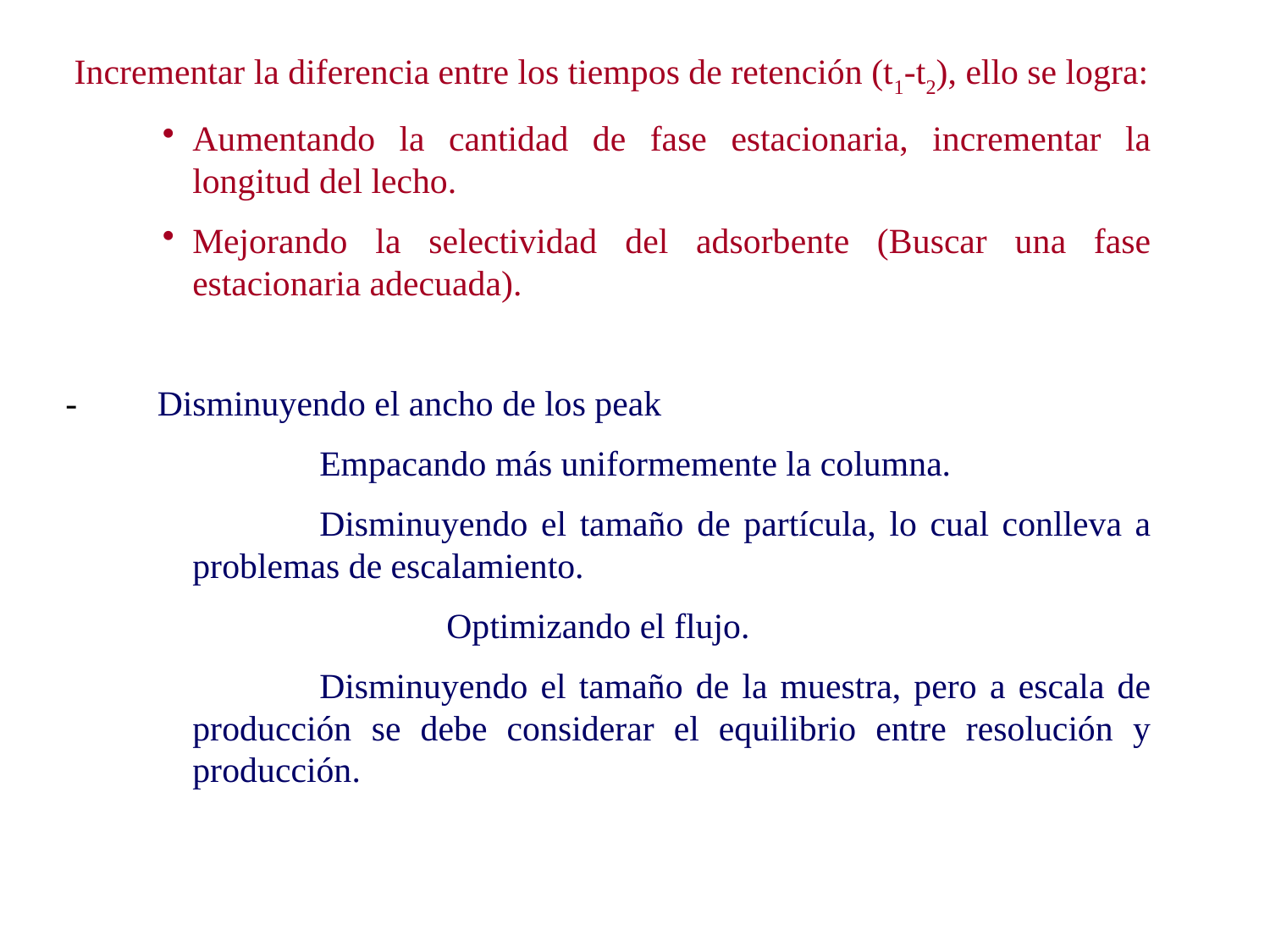

Incrementar la diferencia entre los tiempos de retención (t1-t2), ello se logra:
Aumentando la cantidad de fase estacionaria, incrementar la longitud del lecho.
Mejorando la selectividad del adsorbente (Buscar una fase estacionaria adecuada).

-         Disminuyendo el ancho de los peak
		Empacando más uniformemente la columna.
	Disminuyendo el tamaño de partícula, lo cual conlleva a problemas de escalamiento.
		Optimizando el flujo.
	Disminuyendo el tamaño de la muestra, pero a escala de producción se debe considerar el equilibrio entre resolución y producción.